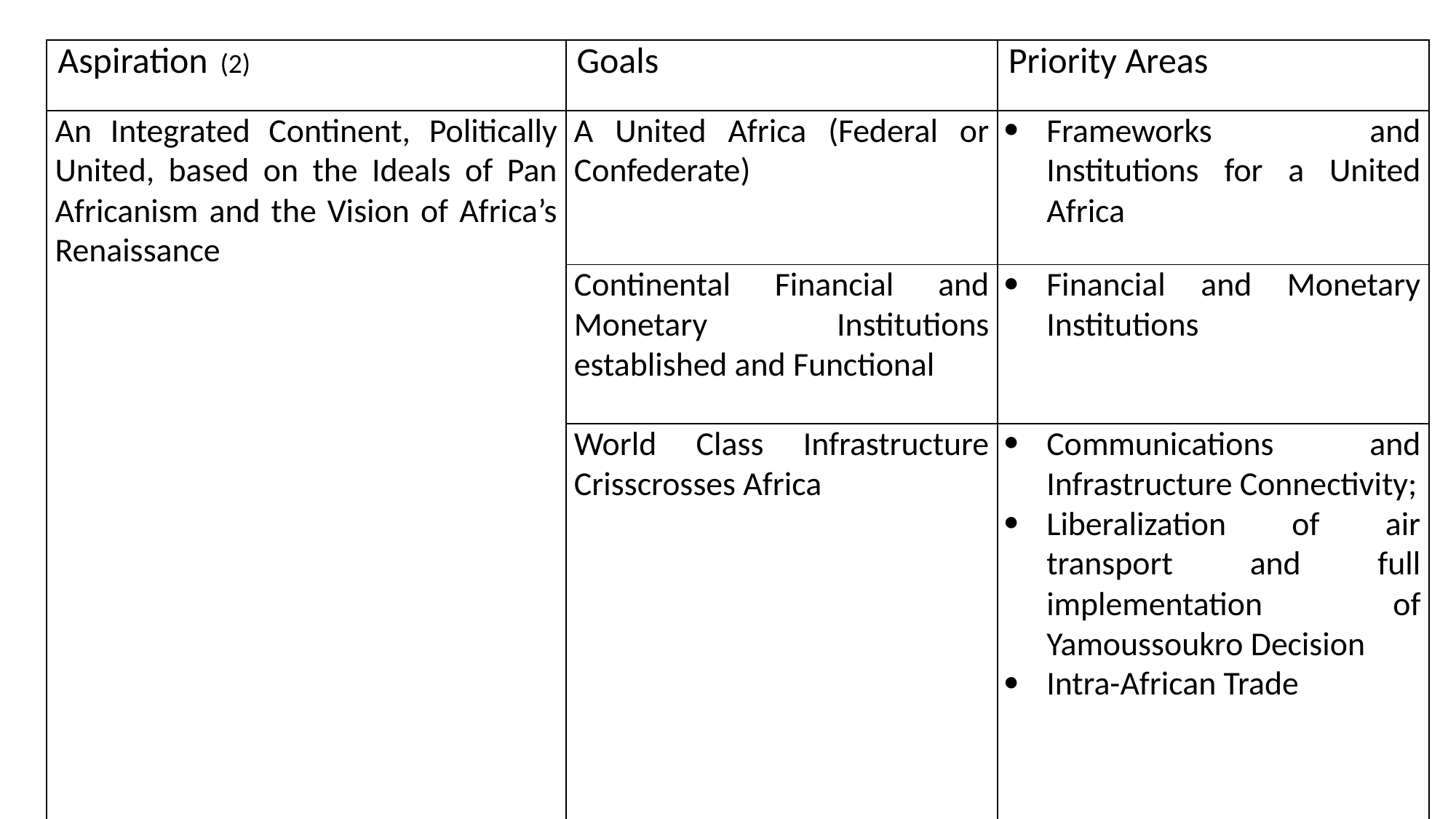

| Aspiration (2) | Goals | Priority Areas |
| --- | --- | --- |
| An Integrated Continent, Politically United, based on the Ideals of Pan Africanism and the Vision of Africa’s Renaissance | A United Africa (Federal or Confederate) | Frameworks and Institutions for a United Africa |
|  | Continental Financial and Monetary Institutions established and Functional | Financial and Monetary Institutions |
|  | World Class Infrastructure Crisscrosses Africa | Communications and Infrastructure Connectivity; Liberalization of air transport and full implementation of Yamoussoukro Decision Intra-African Trade |